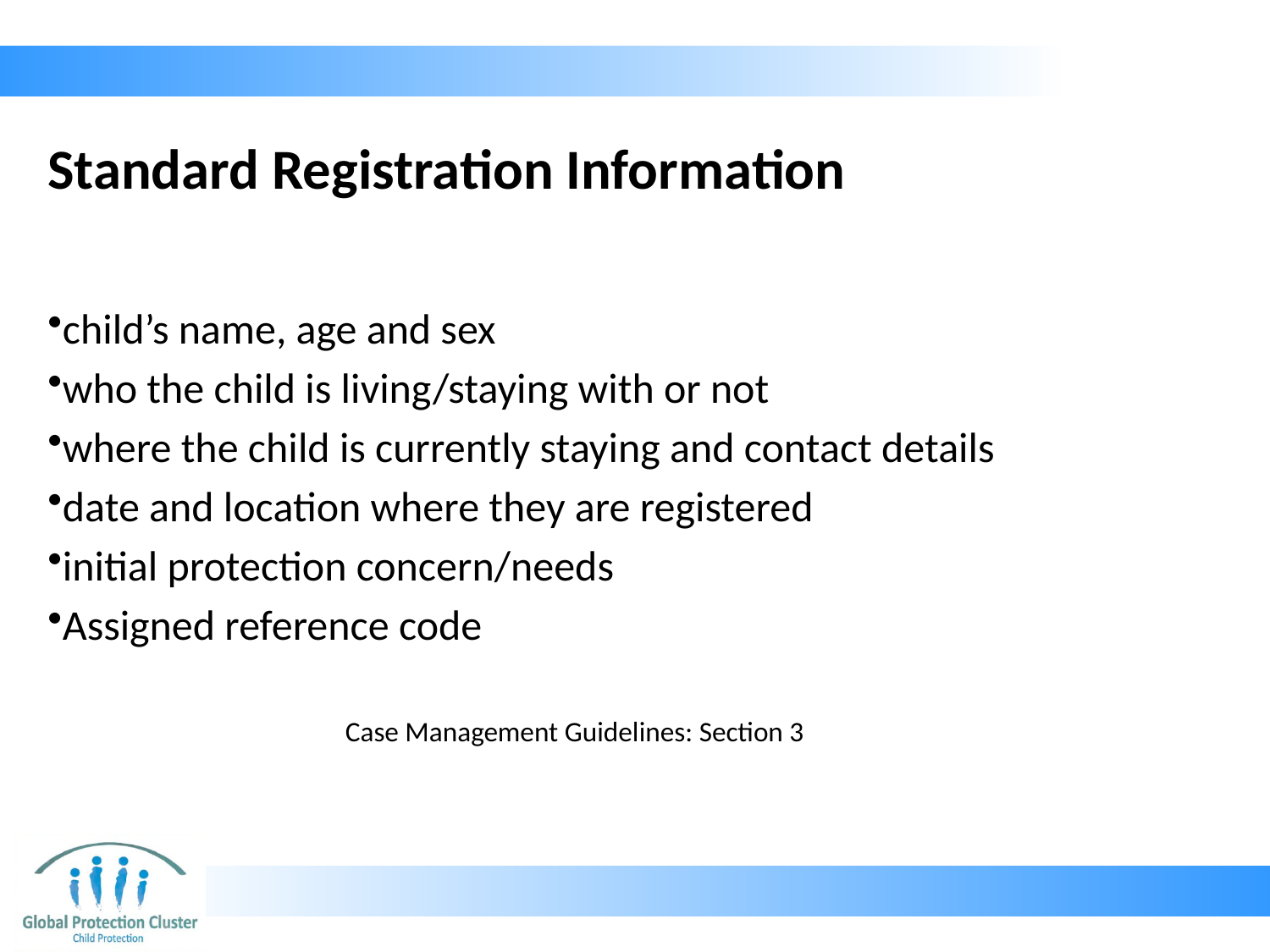

# Standard Registration Information

child’s name, age and sex
who the child is living/staying with or not
where the child is currently staying and contact details
date and location where they are registered
initial protection concern/needs
Assigned reference code

Case Management Guidelines: Section 3